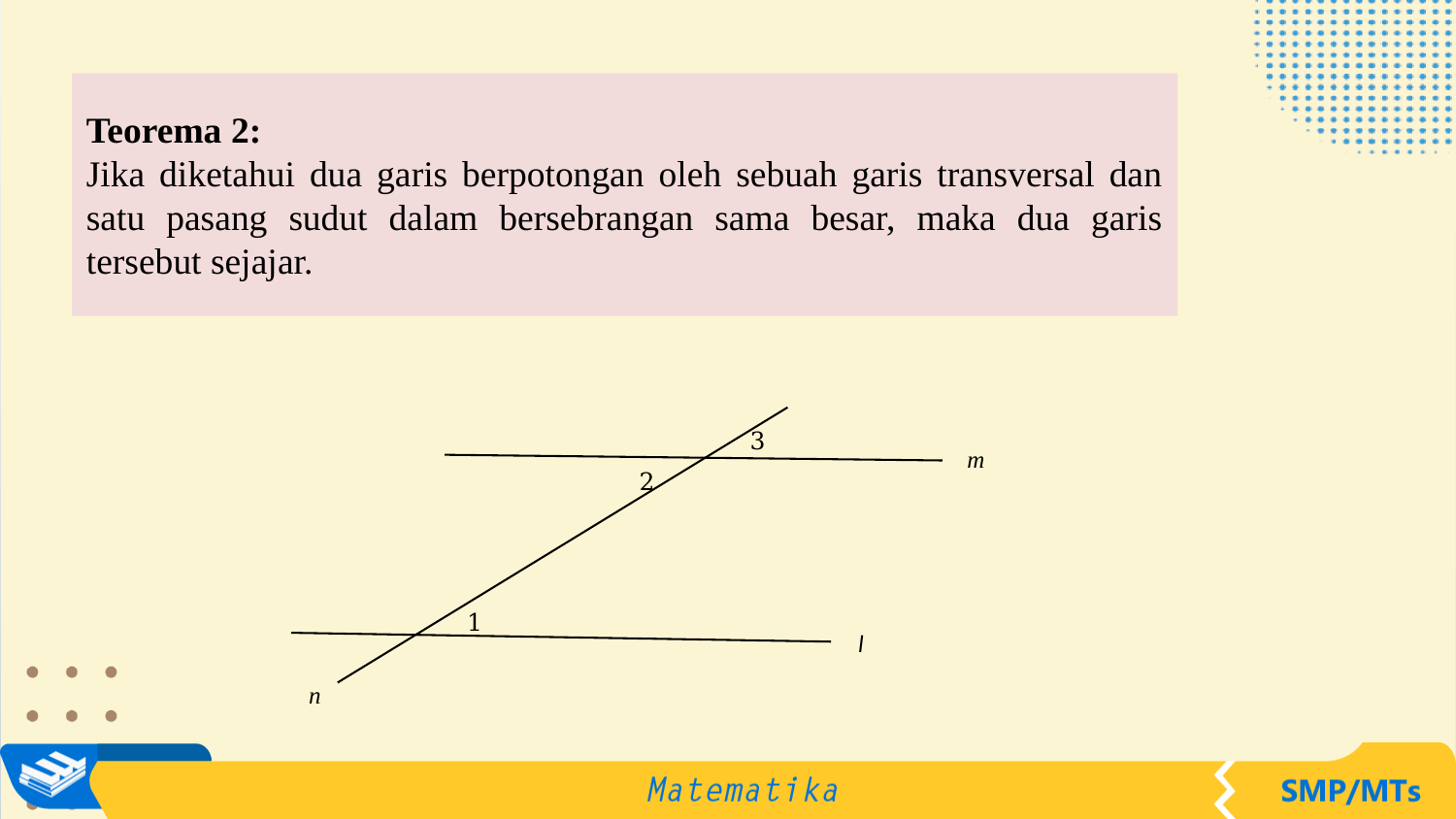

Teorema 2:
Jika diketahui dua garis berpotongan oleh sebuah garis transversal dan satu pasang sudut dalam bersebrangan sama besar, maka dua garis tersebut sejajar.

3

2

1

m
l
n